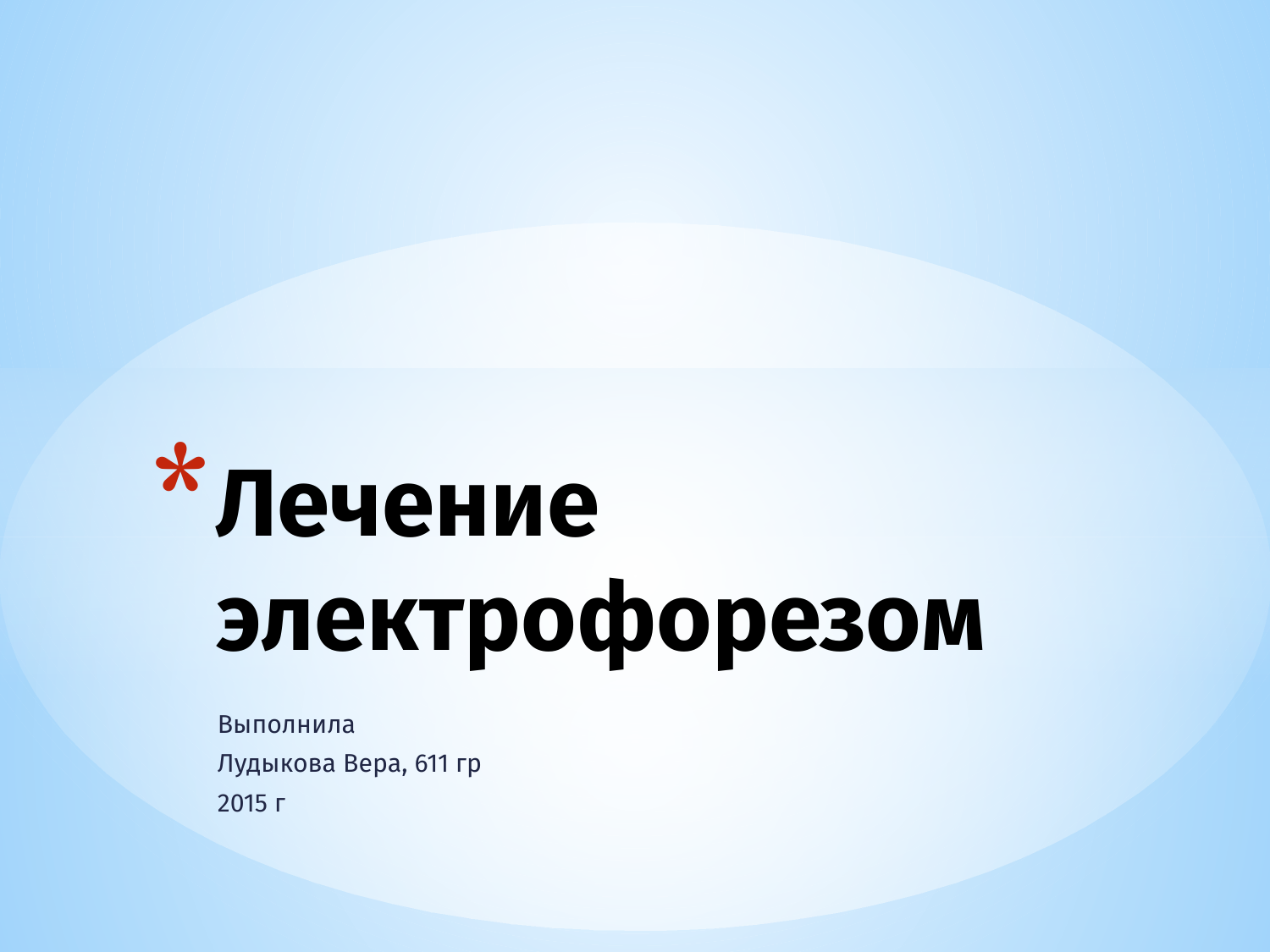

# Лечение электрофорезом
Выполнила
Лудыкова Вера, 611 гр
2015 г